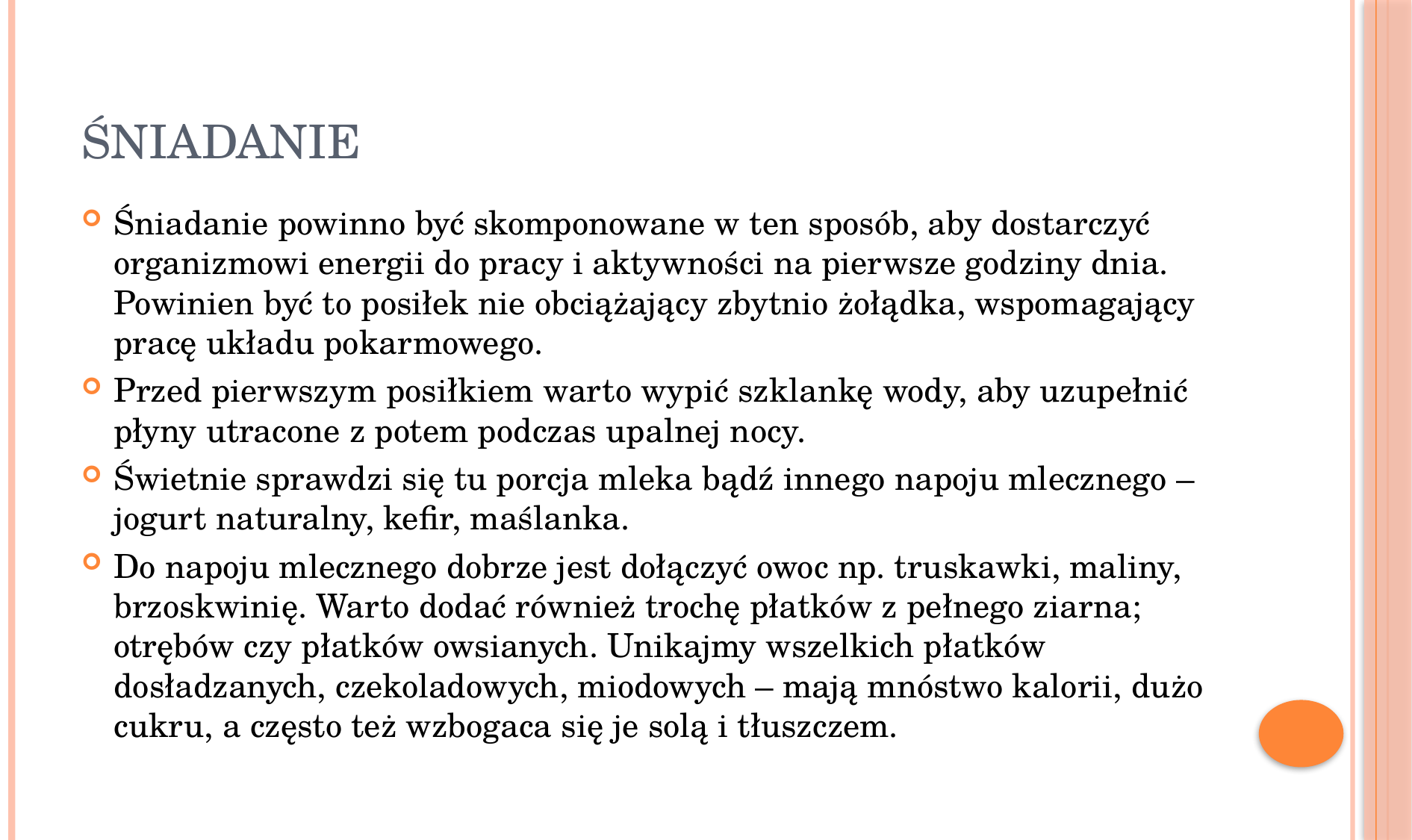

# Śniadanie
Śniadanie powinno być skomponowane w ten sposób, aby dostarczyć organizmowi energii do pracy i aktywności na pierwsze godziny dnia. Powinien być to posiłek nie obciążający zbytnio żołądka, wspomagający pracę układu pokarmowego.
Przed pierwszym posiłkiem warto wypić szklankę wody, aby uzupełnić płyny utracone z potem podczas upalnej nocy.
Świetnie sprawdzi się tu porcja mleka bądź innego napoju mlecznego – jogurt naturalny, kefir, maślanka.
Do napoju mlecznego dobrze jest dołączyć owoc np. truskawki, maliny, brzoskwinię. Warto dodać również trochę płatków z pełnego ziarna; otrębów czy płatków owsianych. Unikajmy wszelkich płatków dosładzanych, czekoladowych, miodowych – mają mnóstwo kalorii, dużo cukru, a często też wzbogaca się je solą i tłuszczem.